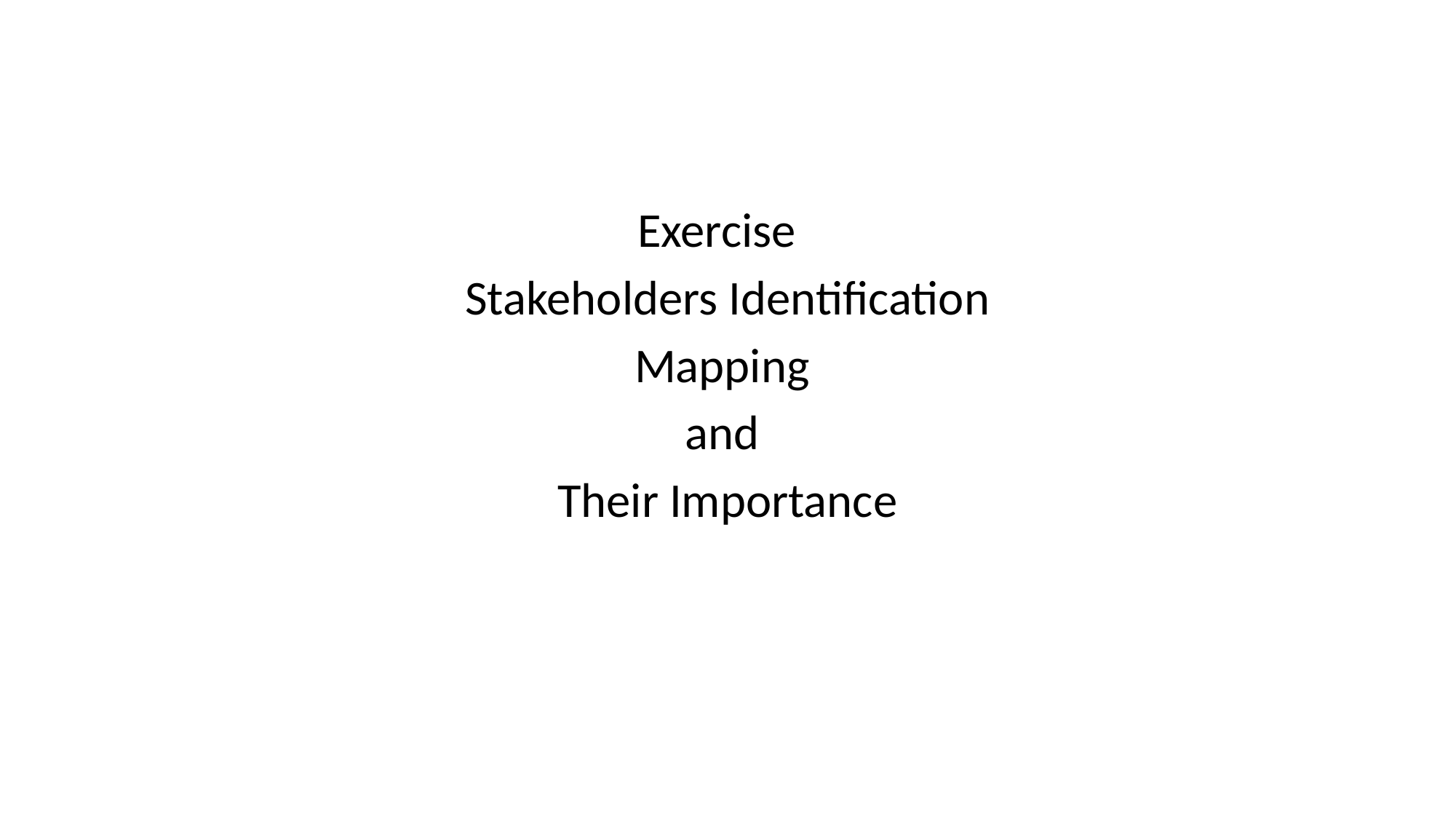

Exercise
Stakeholders Identification
Mapping
and
Their Importance